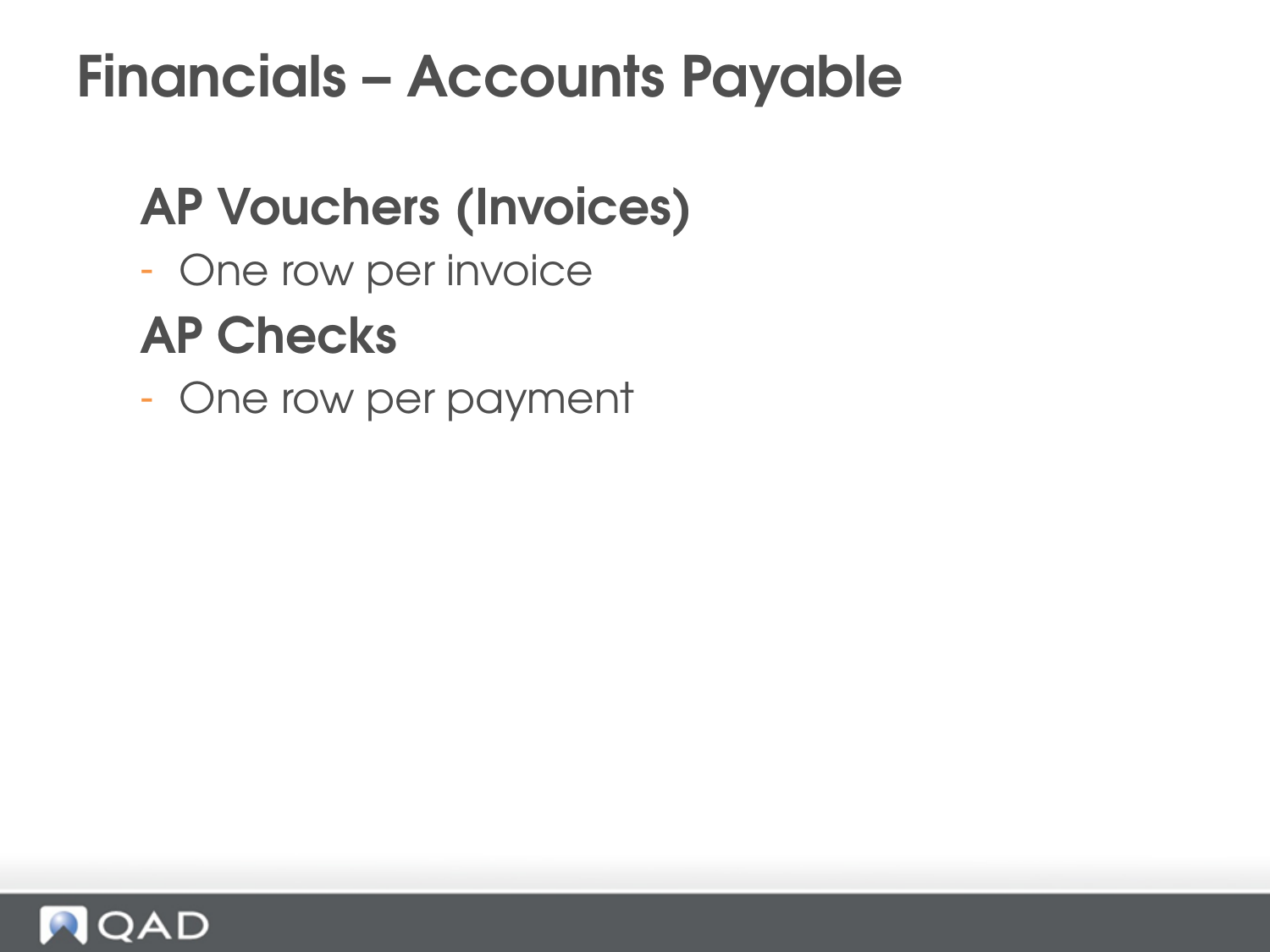

# Financials – Accounts Payable
AP Vouchers (Invoices)
One row per invoice
AP Checks
One row per payment